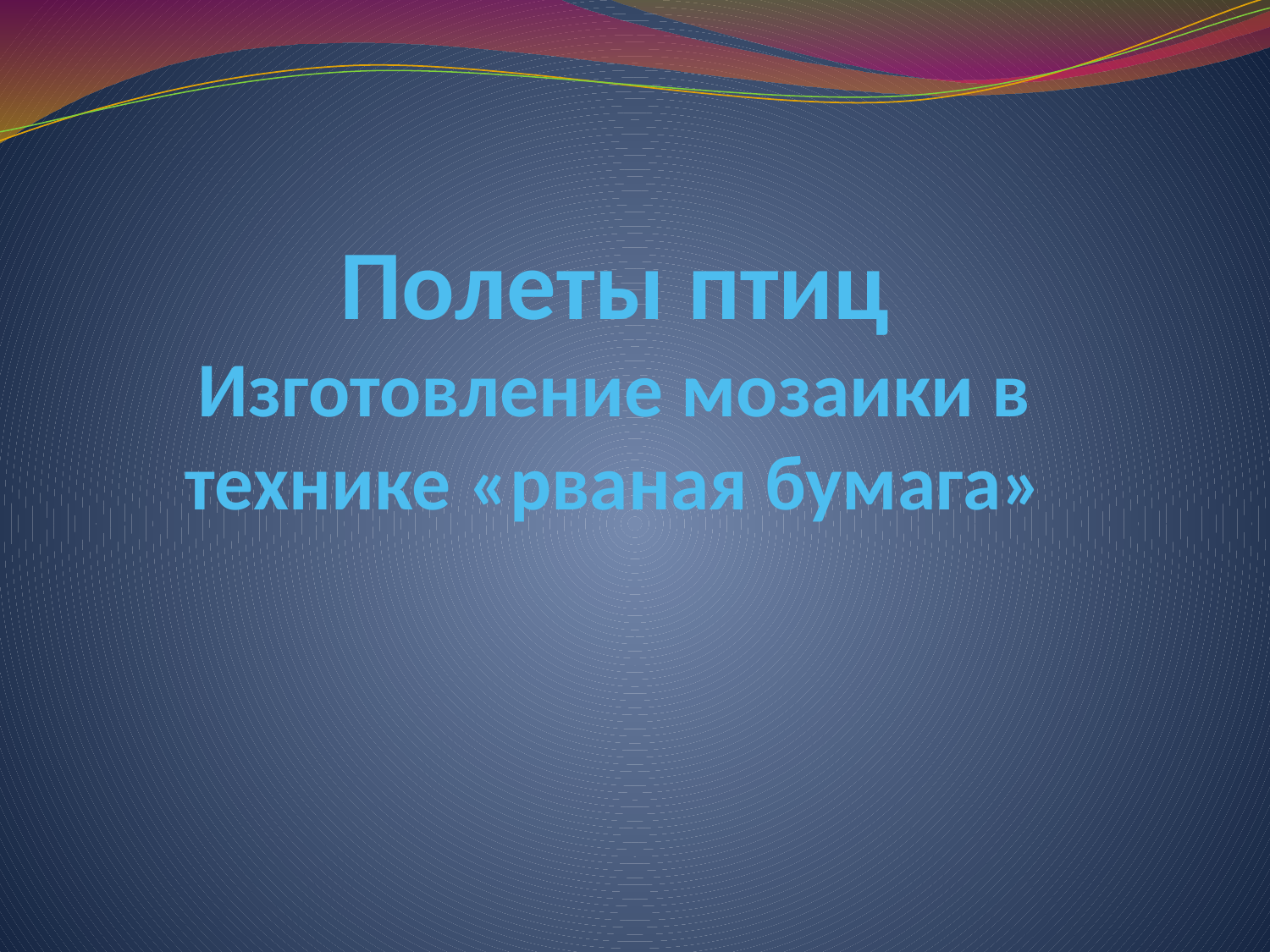

# Полеты птиц Изготовление мозаики в технике «рваная бумага»